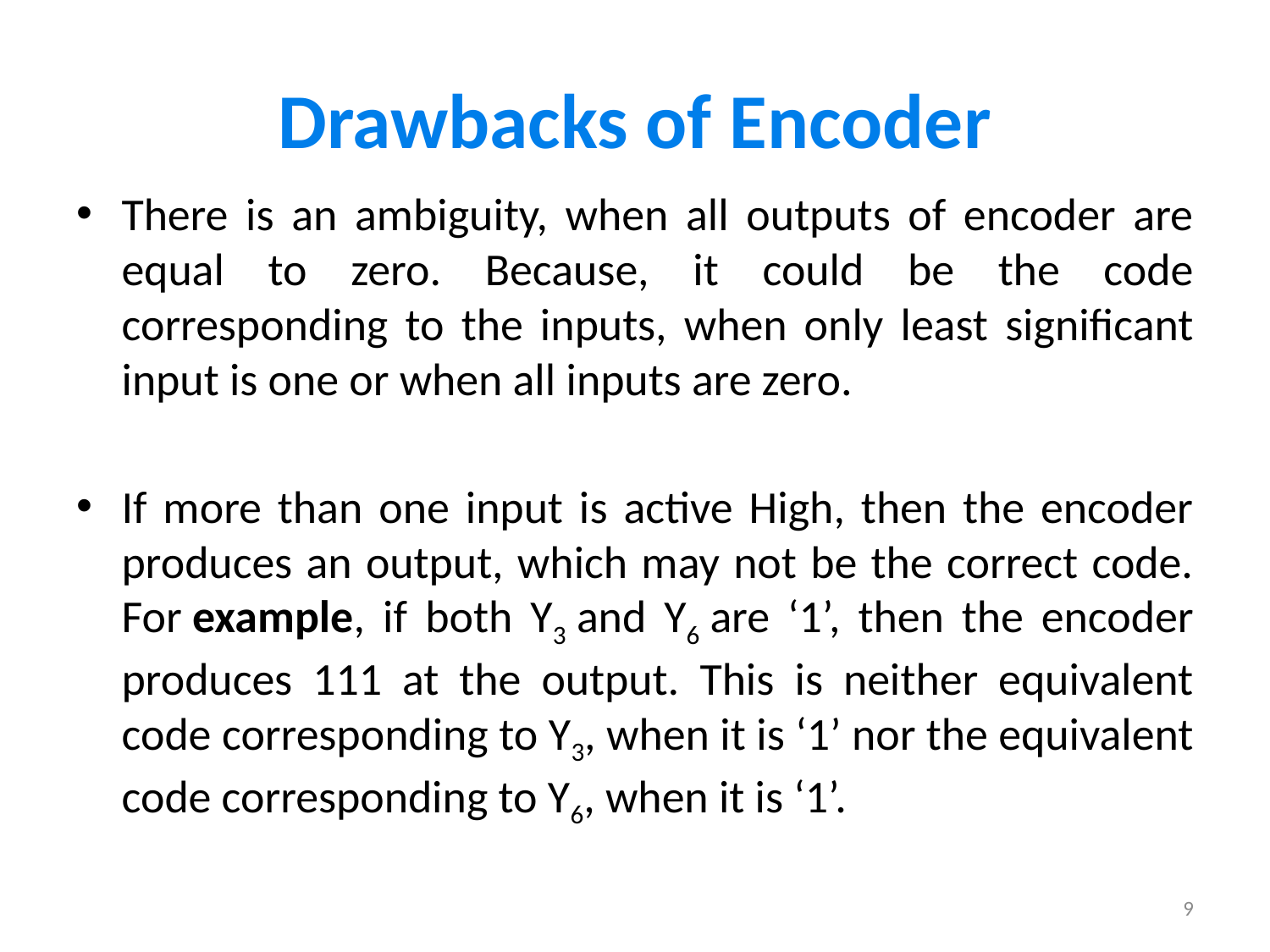

# Drawbacks of Encoder
There is an ambiguity, when all outputs of encoder are equal to zero. Because, it could be the code corresponding to the inputs, when only least significant input is one or when all inputs are zero.

If more than one input is active High, then the encoder produces an output, which may not be the correct code. For example, if both Y3 and Y6 are ‘1’, then the encoder produces 111 at the output. This is neither equivalent code corresponding to Y3, when it is ‘1’ nor the equivalent code corresponding to Y6, when it is ‘1’.

9